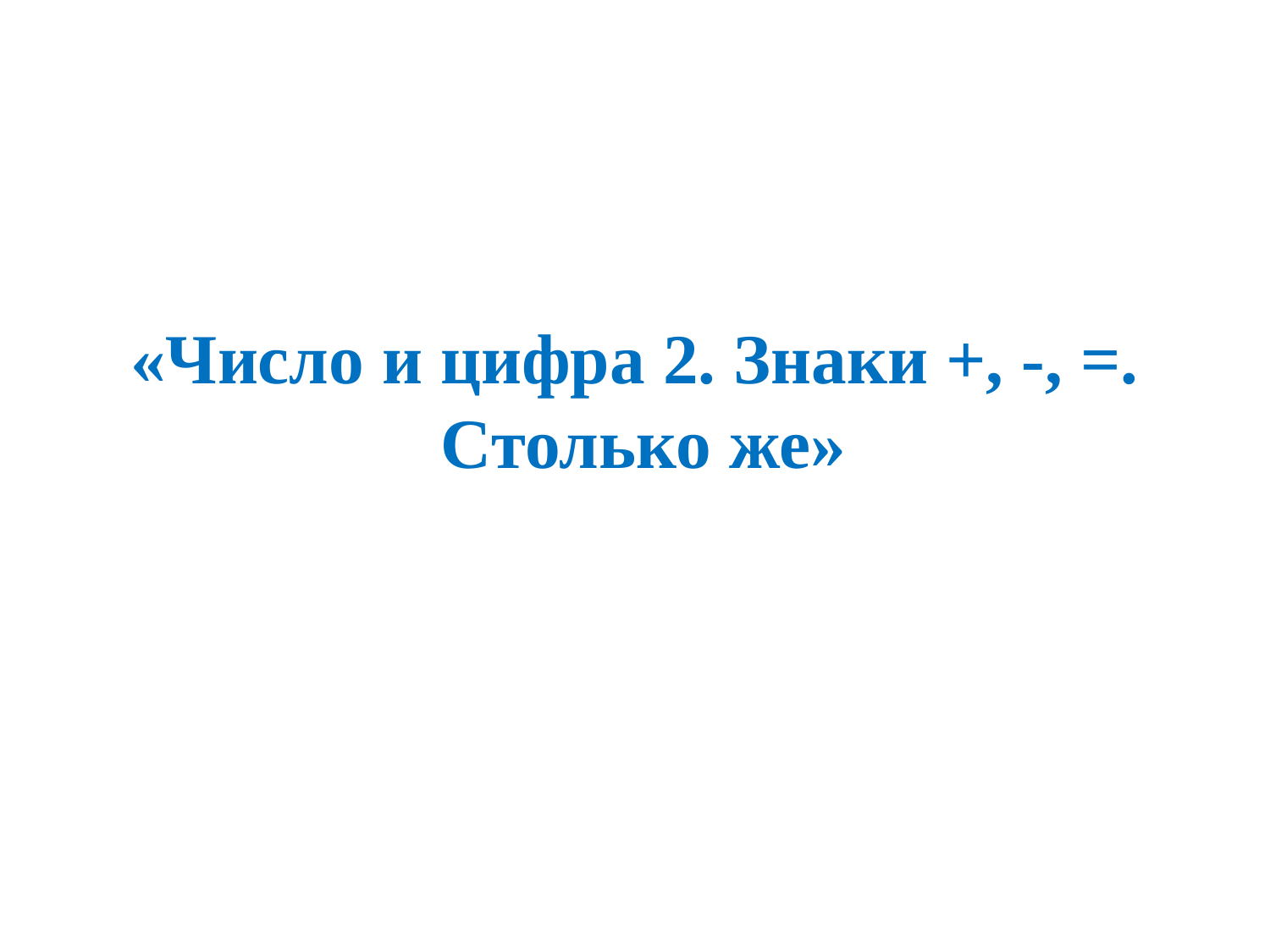

# «Число и цифра 2. Знаки +, -, =. Столько же»